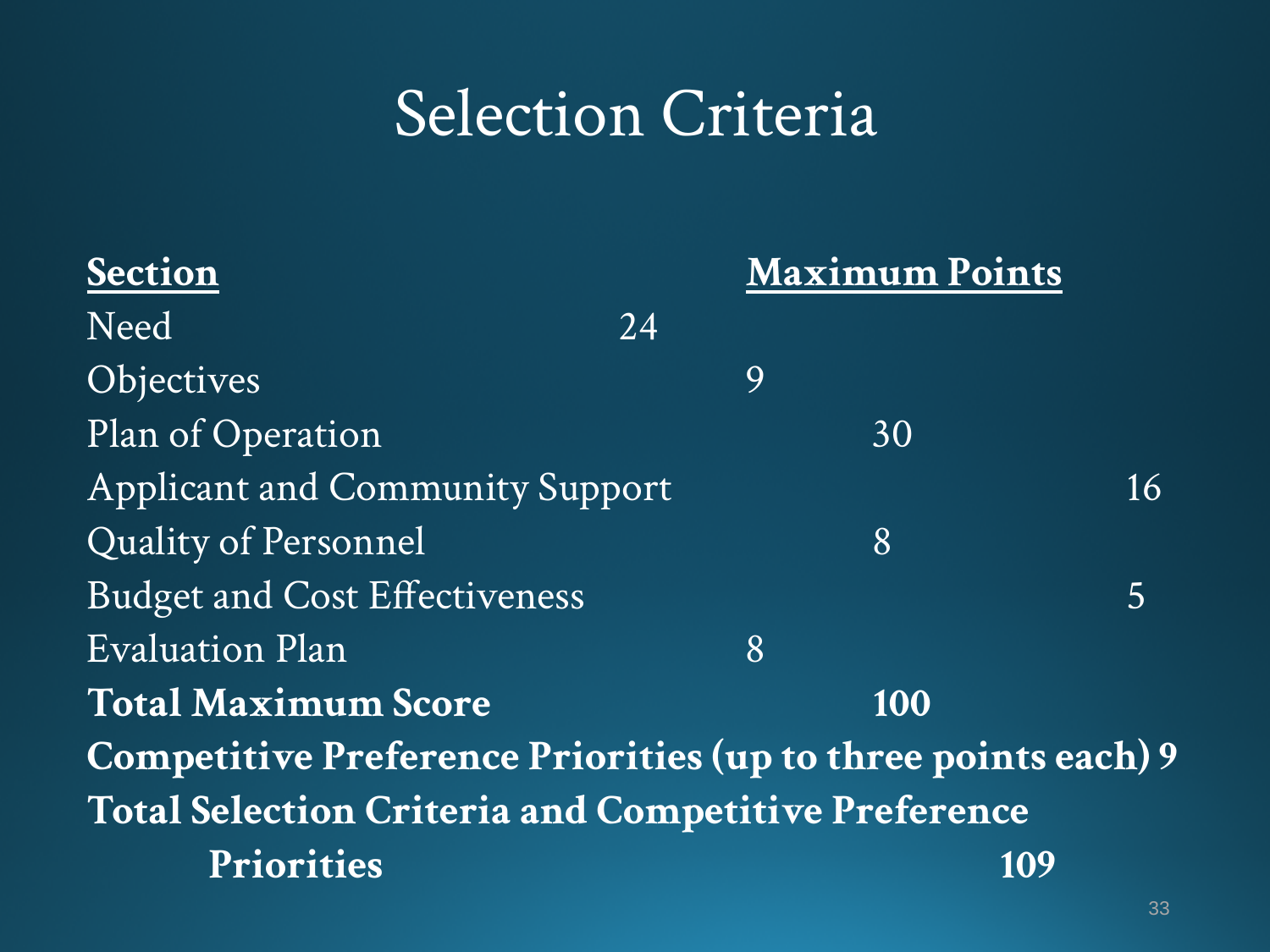

# Selection Criteria
Section                     	                 	Maximum Points
Need				24
Objectives				9
Plan of Operation				30
Applicant and Community Support	 			16
Quality of Personnel				8
Budget and Cost Effectiveness                          			5
Evaluation Plan				8
Total Maximum Score				100
Competitive Preference Priorities (up to three points each) 9
Total Selection Criteria and Competitive Preference
              Priorities                            		            	109

33